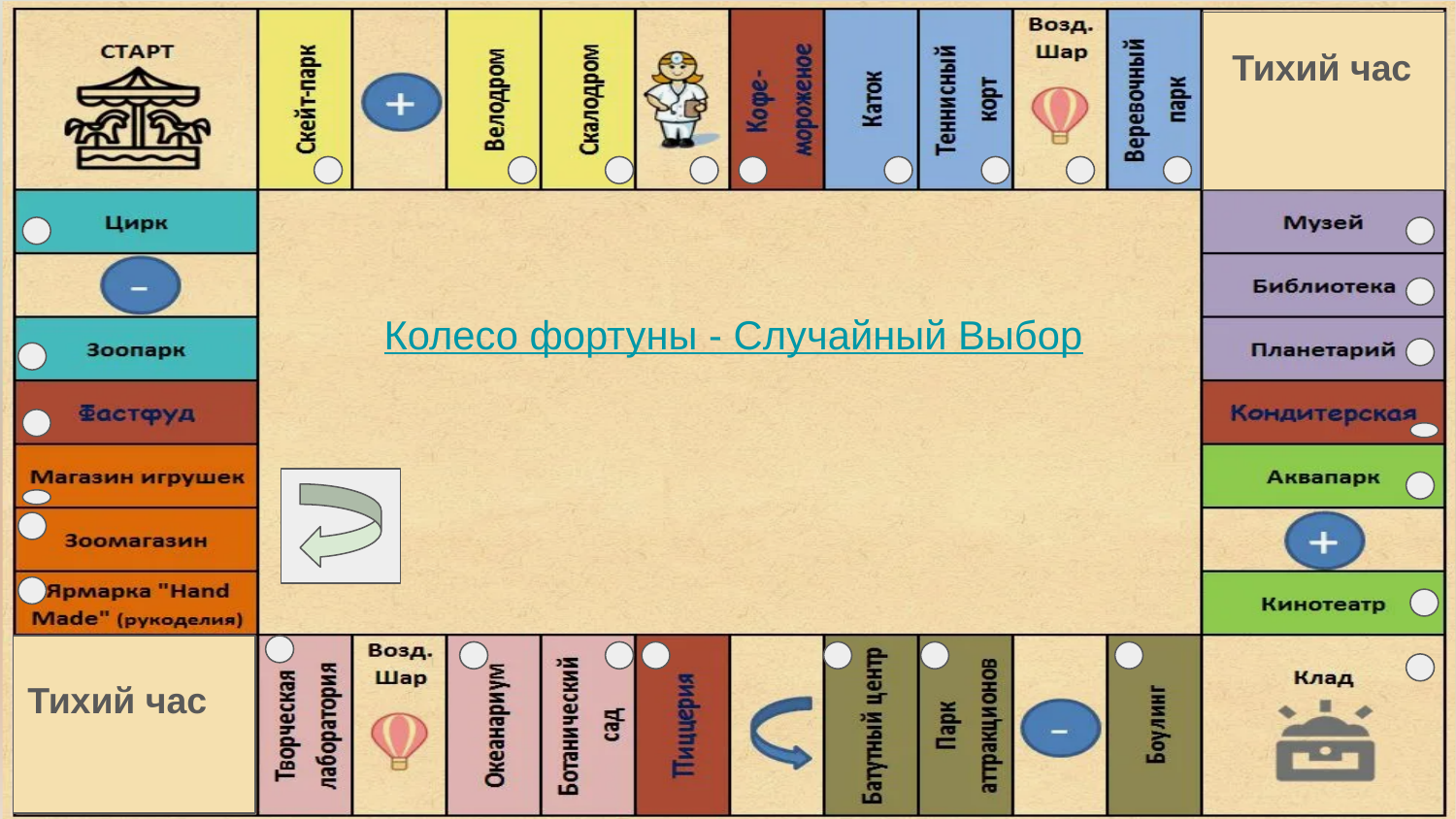

Тихий час

Колесо фортуны - Случайный Выбор

Тихий час